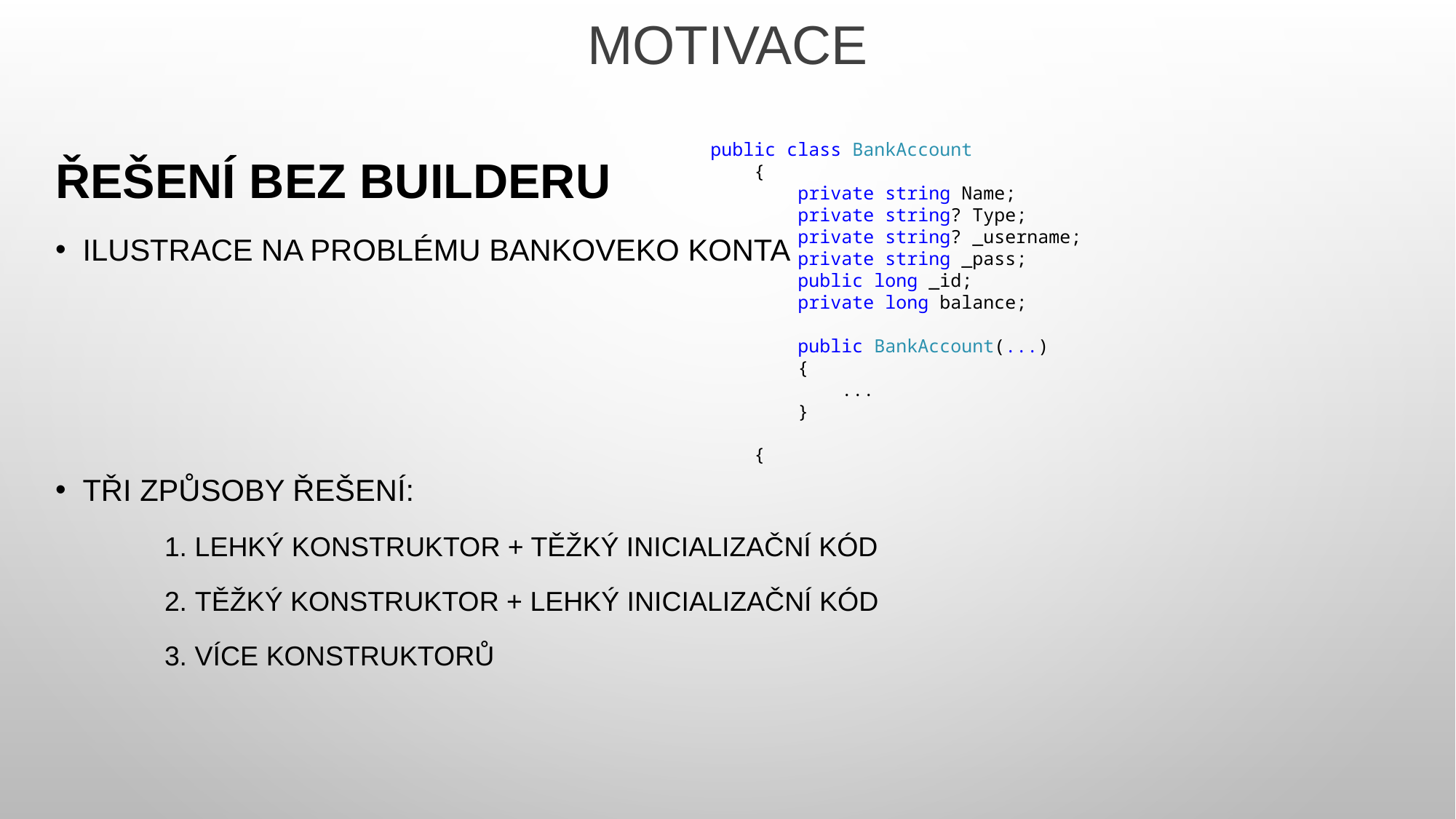

# MoTivace
Řešení bez Builderu
ilustrace na problému bankoveko konta

Tři způsoby řešení:
	1. Lehký konstruktor + těžký inicializační kód
	2. Těžký konstruktor + lehký inicializační kód
	3. Více konstruktorů

public class BankAccount
    {
        private string Name;
        private string? Type;
        private string? _username;
        private string _pass;
        public long _id;
        private long balance;

        public BankAccount(...)
        {
            ...
        }

    {